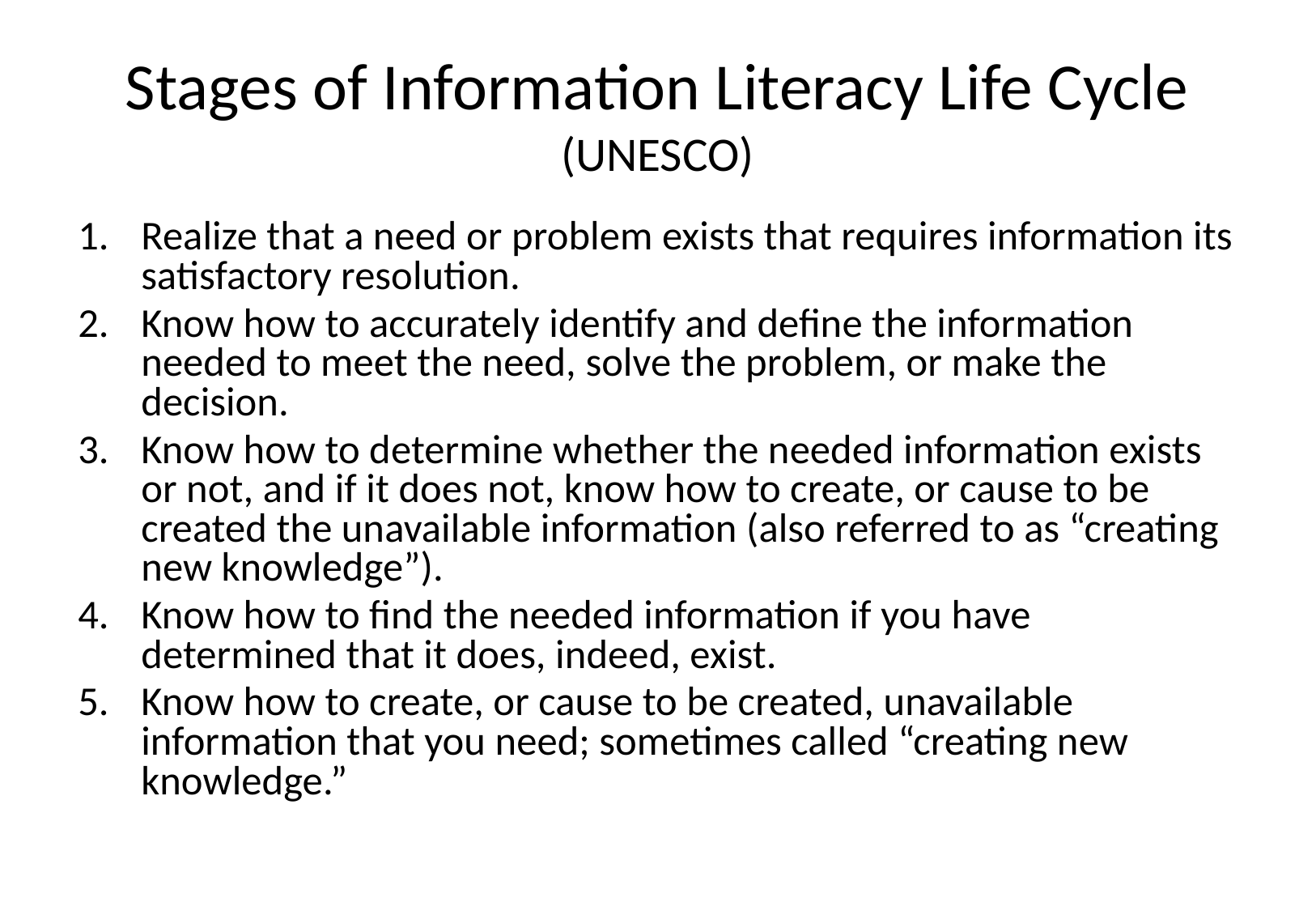

# Stages of Information Literacy Life Cycle (UNESCO)
Realize that a need or problem exists that requires information its satisfactory resolution.
Know how to accurately identify and define the information needed to meet the need, solve the problem, or make the decision.
Know how to determine whether the needed information exists or not, and if it does not, know how to create, or cause to be created the unavailable information (also referred to as “creating new knowledge”).
Know how to find the needed information if you have determined that it does, indeed, exist.
Know how to create, or cause to be created, unavailable information that you need; sometimes called “creating new knowledge.”